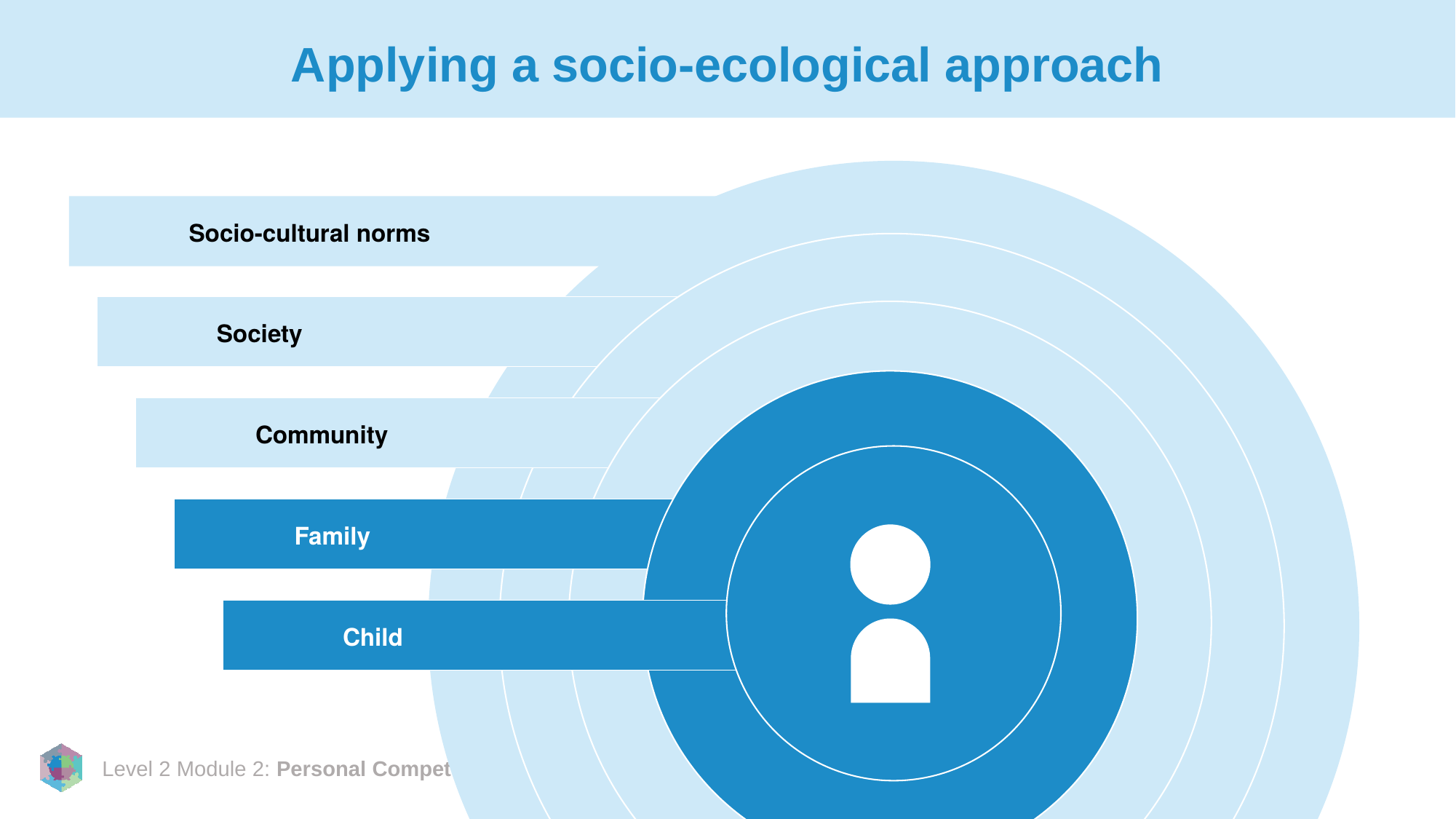

# Applying a socio-ecological approach

	Socio-cultural norms

	Society

	Community

	Family

	Child